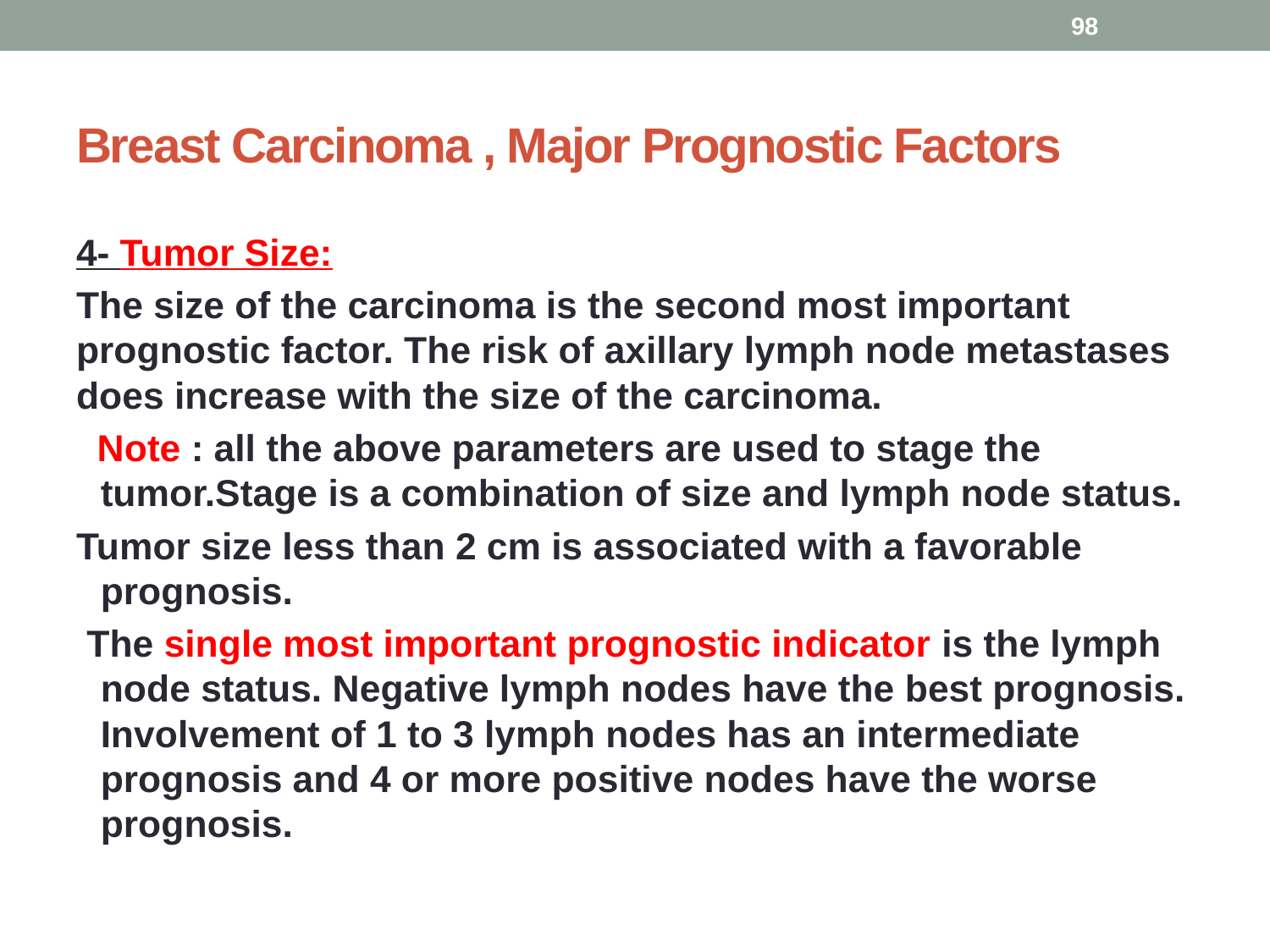

98
# Breast Carcinoma , Major Prognostic Factors
4- Tumor Size:
The size of the carcinoma is the second most important prognostic factor. The risk of axillary lymph node metastases does increase with the size of the carcinoma.
  Note : all the above parameters are used to stage the tumor.Stage is a combination of size and lymph node status.
Tumor size less than 2 cm is associated with a favorable prognosis.
 The single most important prognostic indicator is the lymph node status. Negative lymph nodes have the best prognosis. Involvement of 1 to 3 lymph nodes has an intermediate prognosis and 4 or more positive nodes have the worse prognosis.